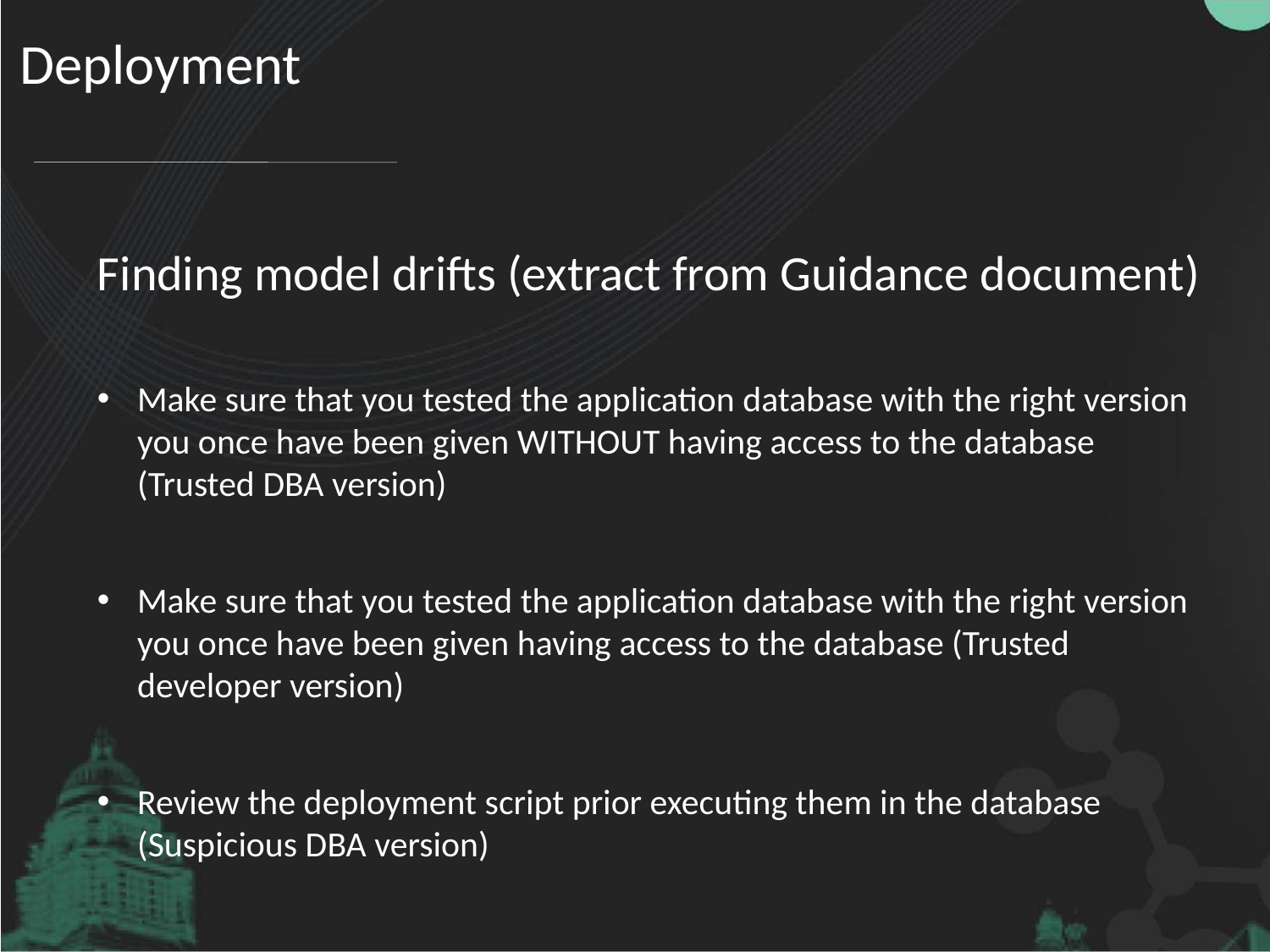

# Deployment

Finding model drifts (extract from Guidance document)

Make sure that you tested the application database with the right version you once have been given WITHOUT having access to the database (Trusted DBA version)

Make sure that you tested the application database with the right version you once have been given having access to the database (Trusted developer version)

Review the deployment script prior executing them in the database (Suspicious DBA version)